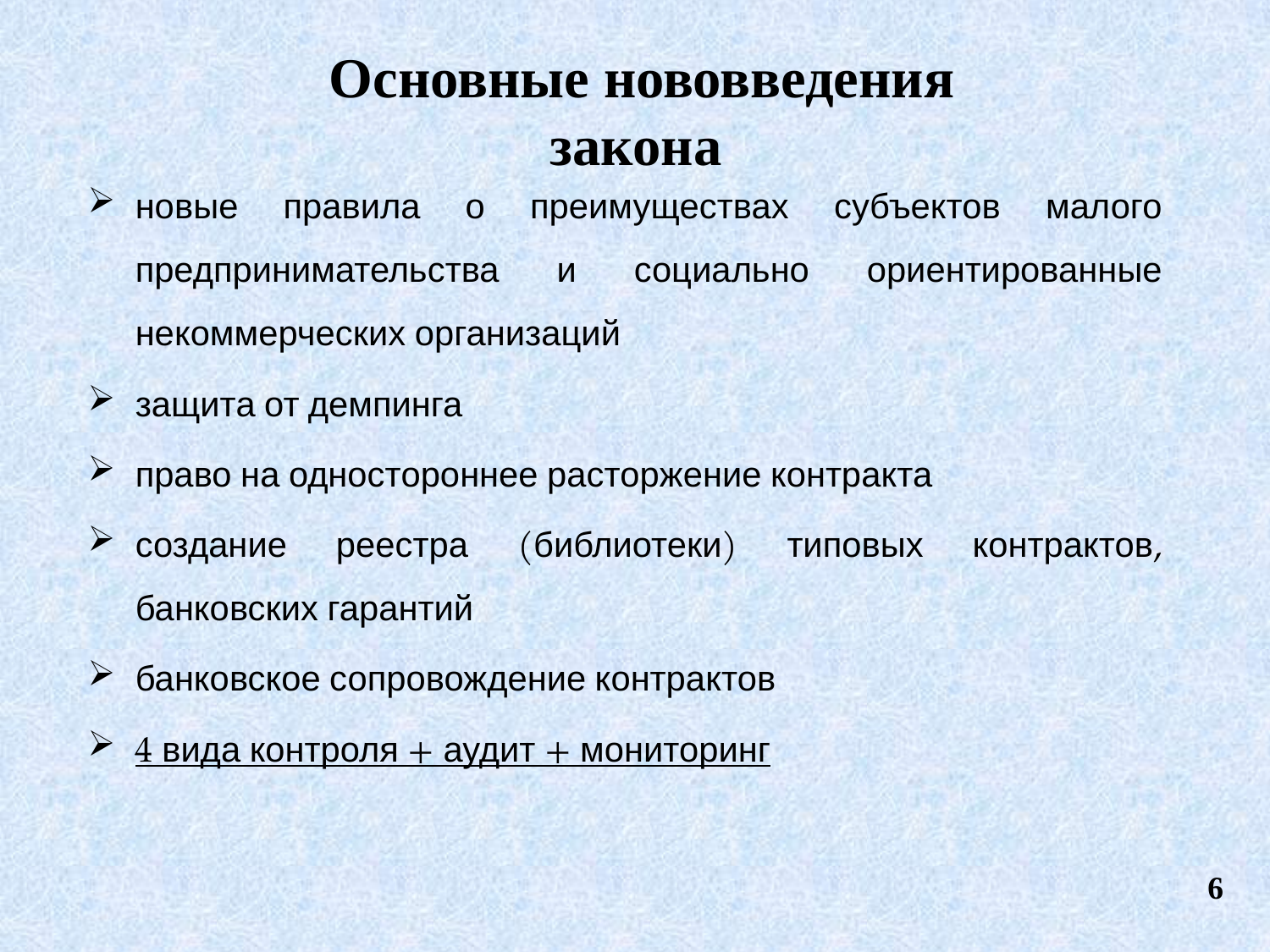

Основные нововведения закона
новые правила о преимуществах субъектов малого предпринимательства и социально ориентированные некоммерческих организаций
защита от демпинга
право на одностороннее расторжение контракта
создание реестра (библиотеки) типовых контрактов, банковских гарантий
банковское сопровождение контрактов
4 вида контроля + аудит + мониторинг
6